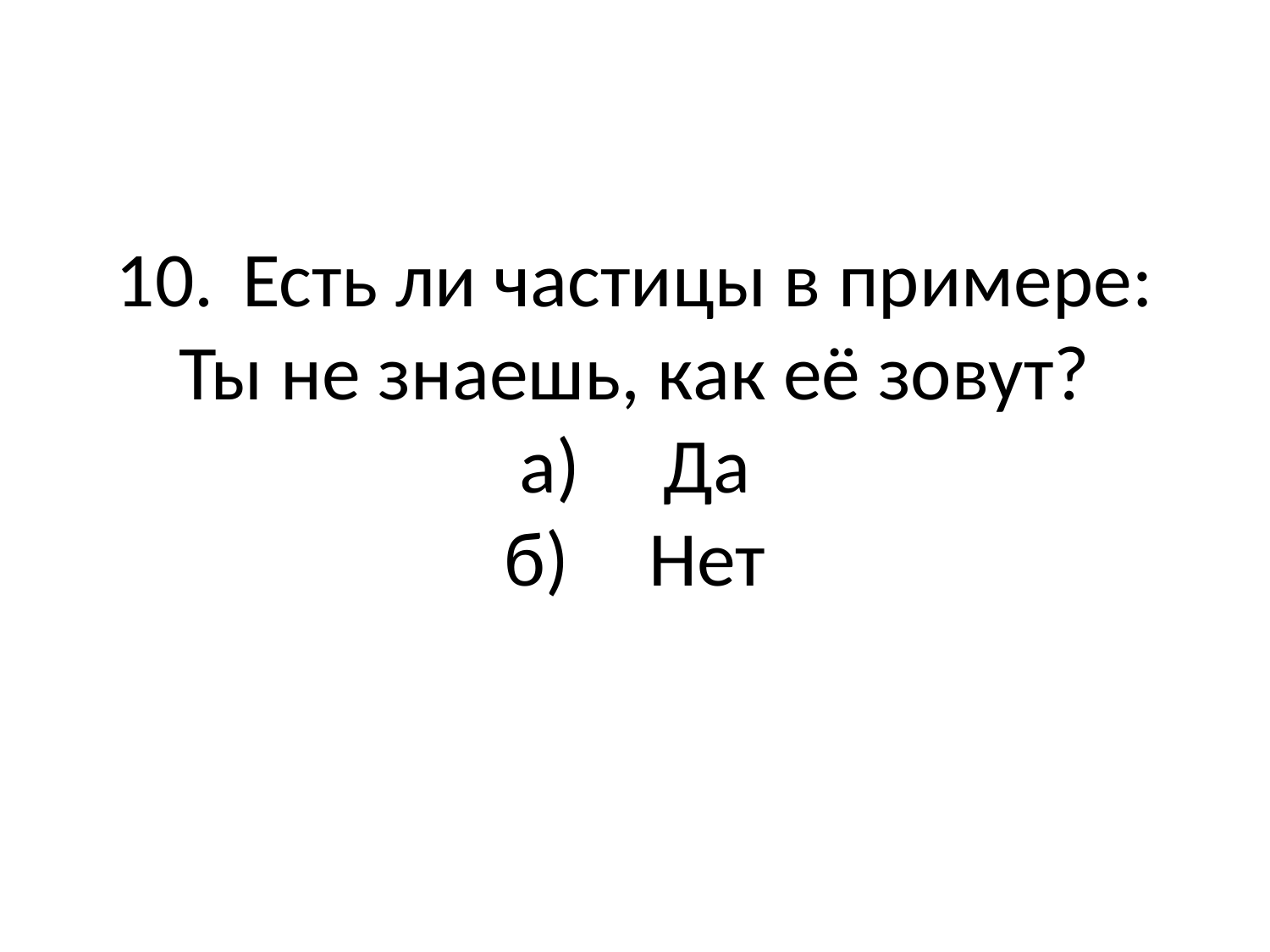

# 10.	Есть ли частицы в примере: Ты не знаешь, как её зовут? а)	 Да б)	 Нет